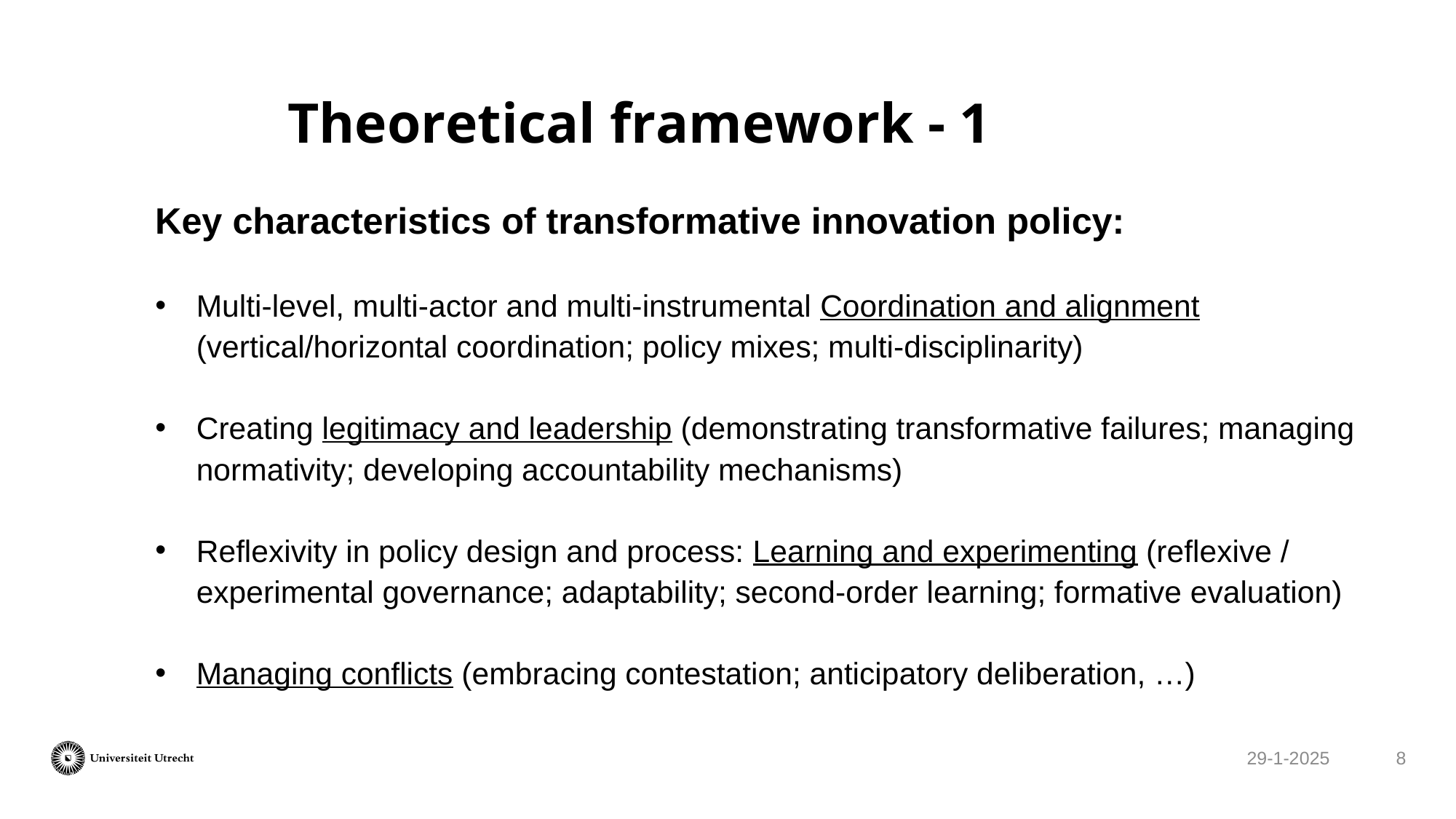

# Theoretical framework - 1
Key characteristics of transformative innovation policy:

Multi-level, multi-actor and multi-instrumental Coordination and alignment
(vertical/horizontal coordination; policy mixes; multi-disciplinarity)

Creating legitimacy and leadership (demonstrating transformative failures; managing normativity; developing accountability mechanisms)

Reflexivity in policy design and process: Learning and experimenting (reflexive / experimental governance; adaptability; second-order learning; formative evaluation)

Managing conflicts (embracing contestation; anticipatory deliberation, …)

8
29-1-2025